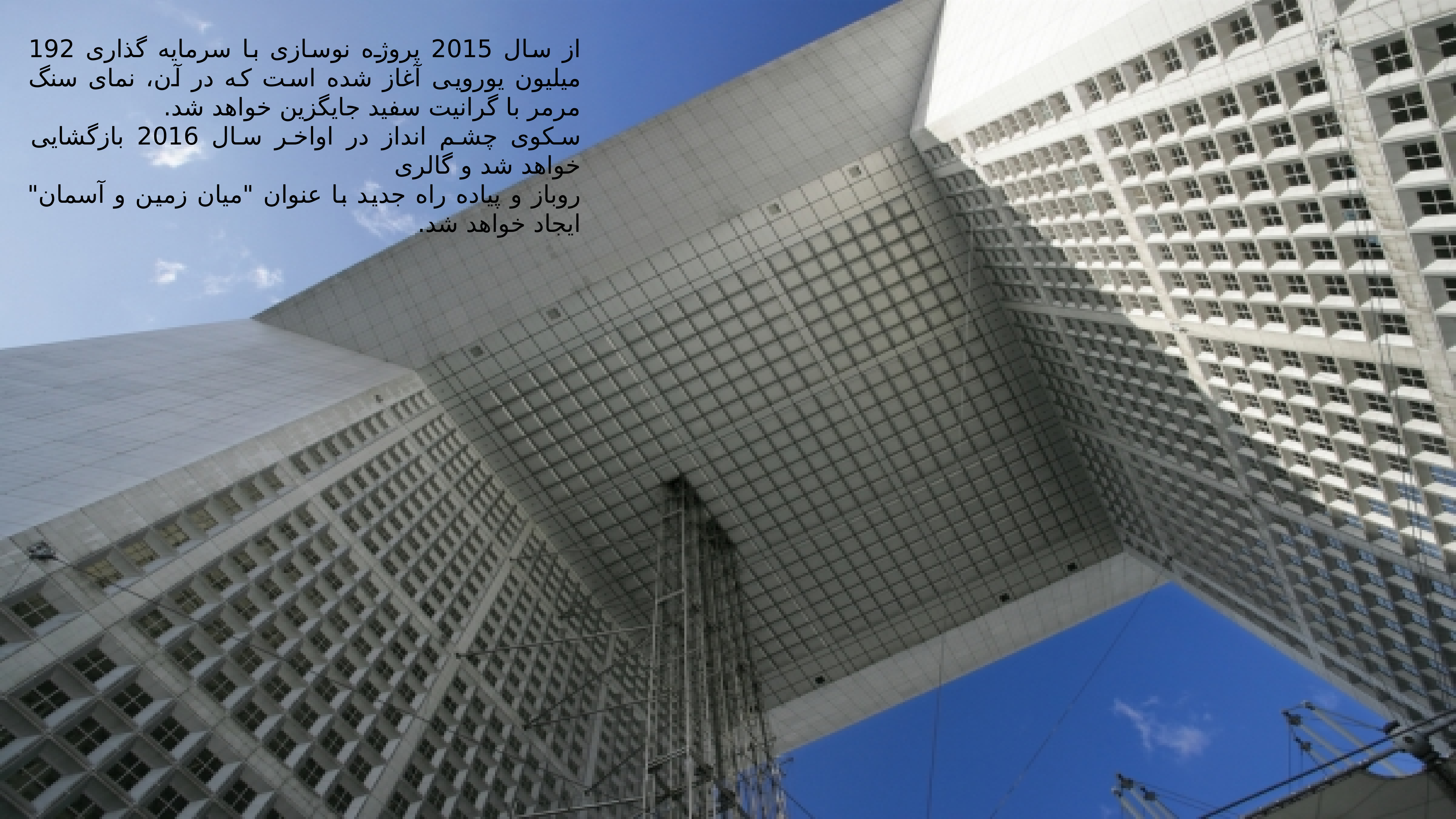

از سال 2015 پروژه نوسازی با سرمایه گذاری 192 میلیون یورویی آغاز شده است که در آن، نمای سنگ مرمر با گرانیت سفید جایگزین خواهد شد.
سکوی چشم انداز در اواخر سال 2016 بازگشایی خواهد شد و گالری
روباز و پیاده راه جدید با عنوان "میان زمین و آسمان" ایجاد خواهد شد.